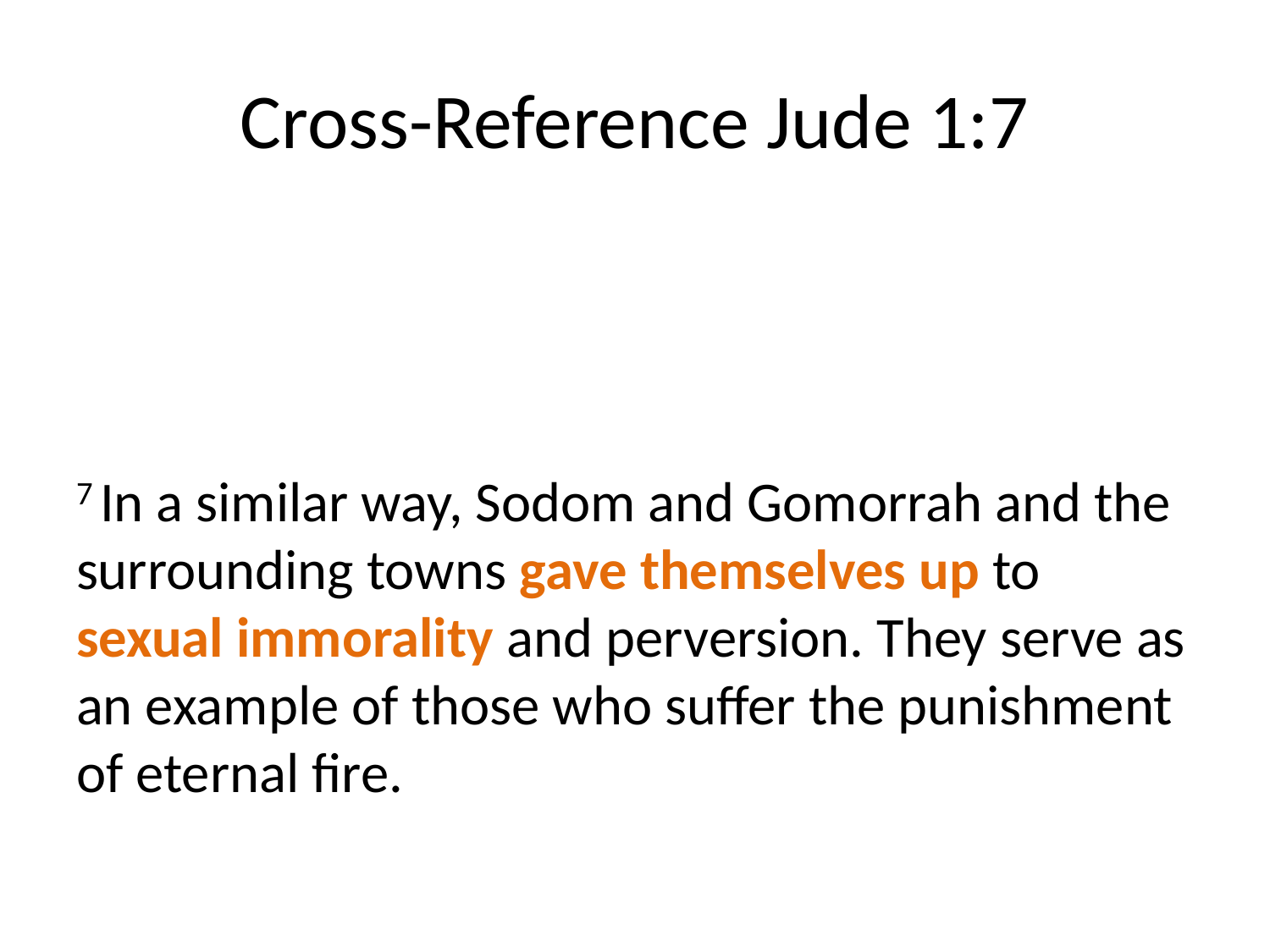

# Cross-Reference Jude 1:7

7 In a similar way, Sodom and Gomorrah and the surrounding towns gave themselves up to sexual immorality and perversion. They serve as an example of those who suffer the punishment of eternal fire.